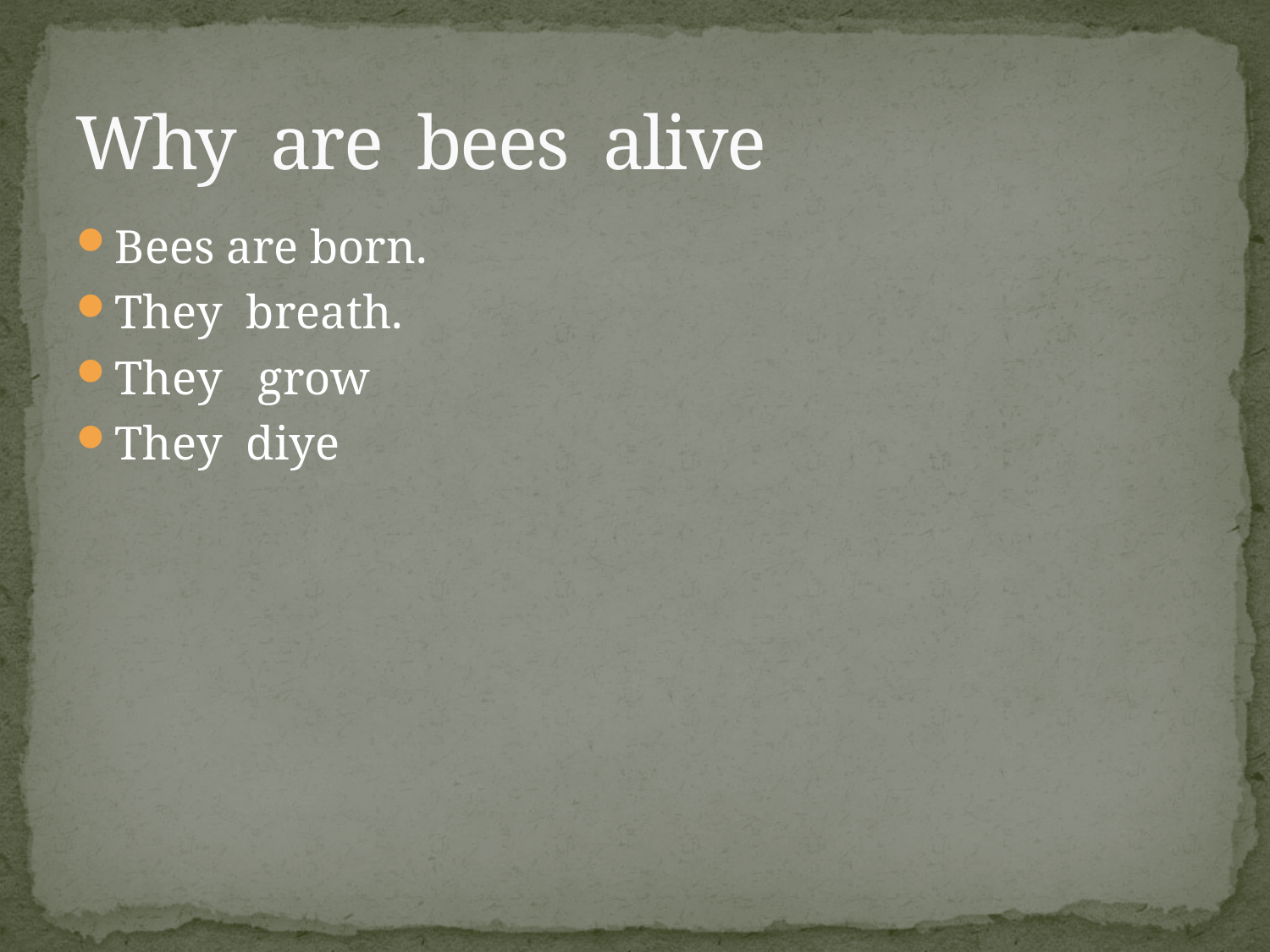

# Why  are  bees  alive
Bees are born.
They  breath.
They   grow
They  diye